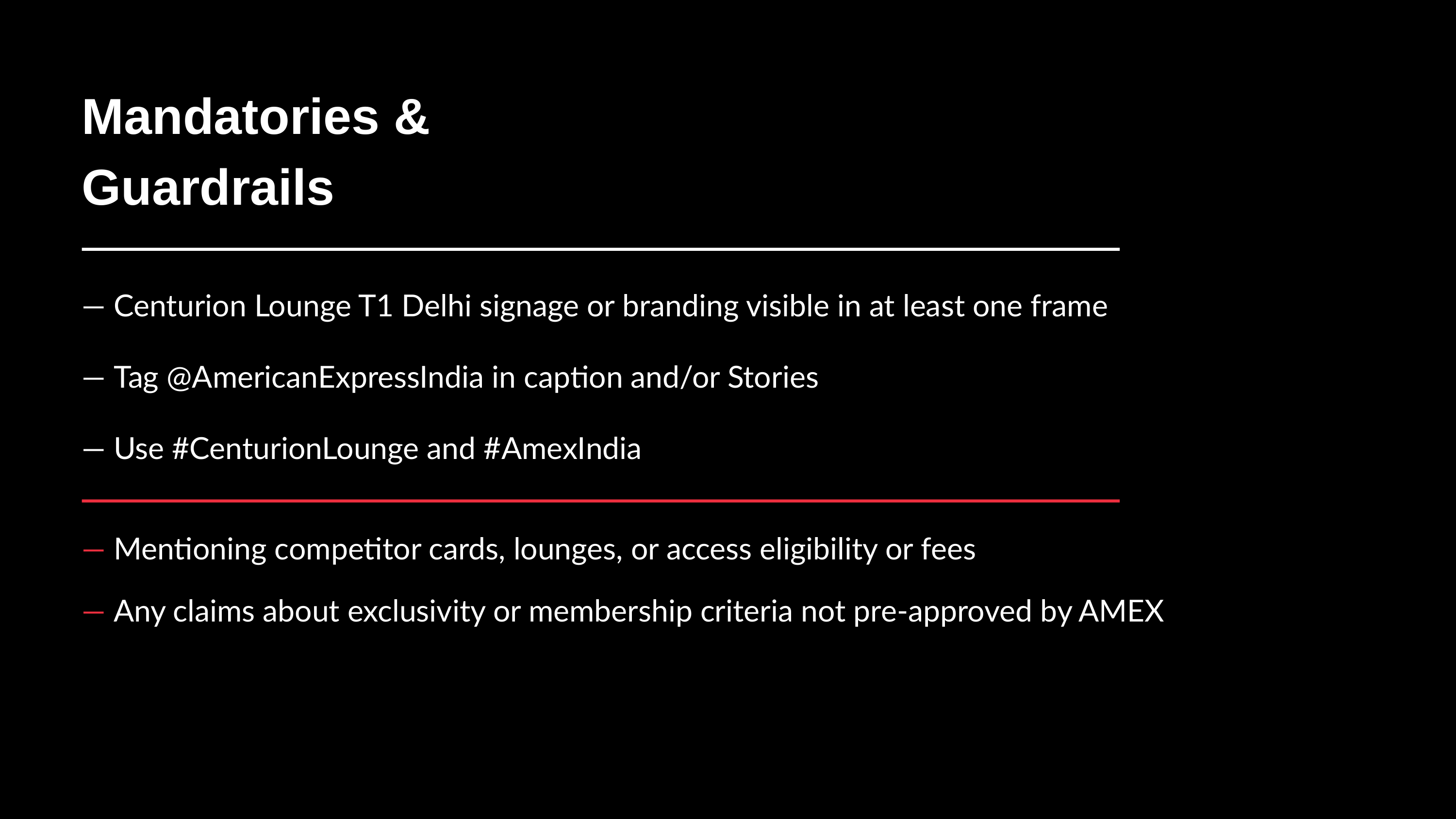

Mandatories &
Guardrails

— Centurion Lounge T1 Delhi signage or branding visible in at least one frame
— Tag @AmericanExpressIndia in caption and/or Stories
— Use #CenturionLounge and #AmexIndia

— Mentioning competitor cards, lounges, or access eligibility or fees
— Any claims about exclusivity or membership criteria not pre-approved by AMEX